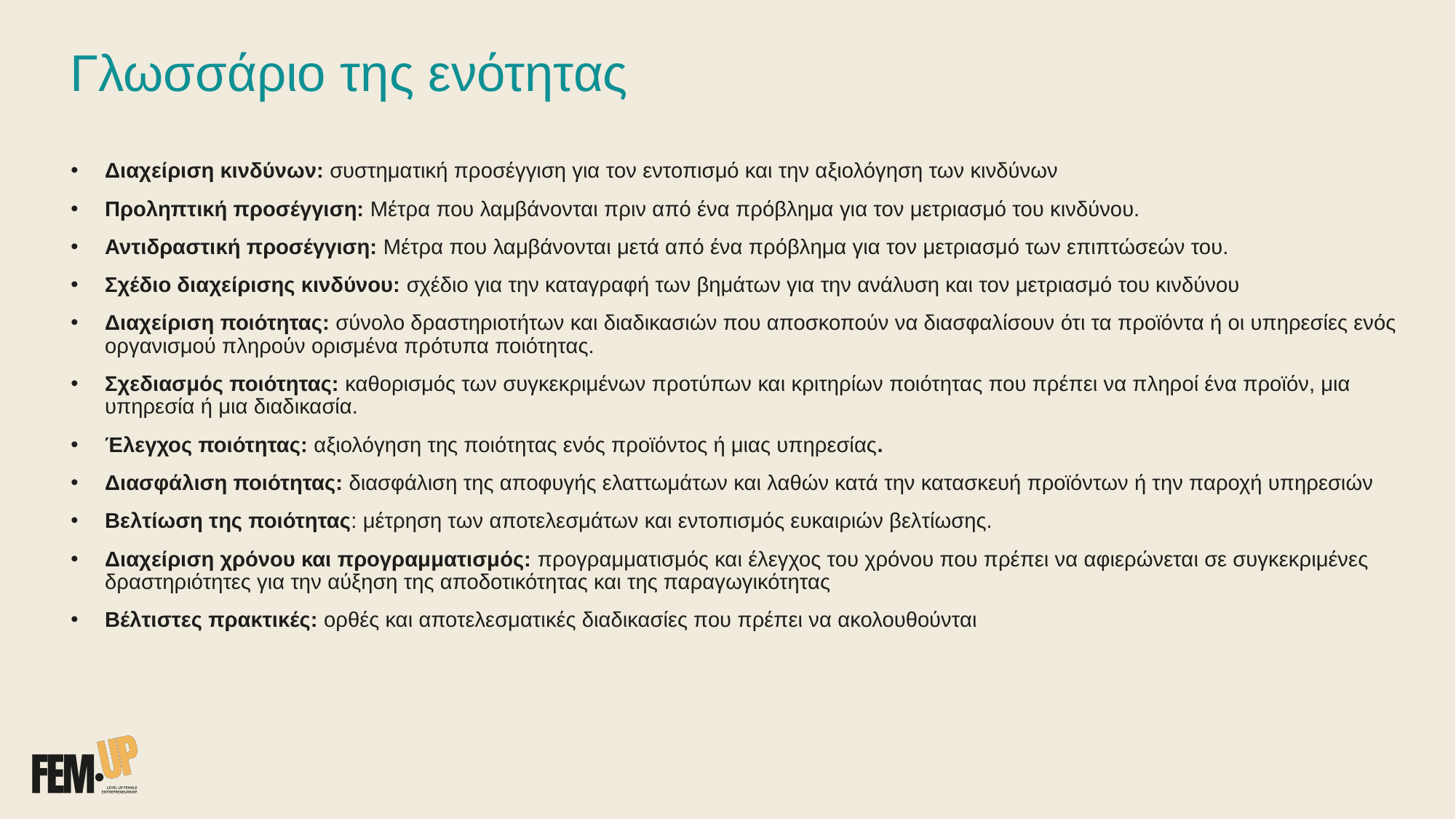

Γλωσσάριο της ενότητας
Διαχείριση κινδύνων: συστηματική προσέγγιση για τον εντοπισμό και την αξιολόγηση των κινδύνων
Προληπτική προσέγγιση: Μέτρα που λαμβάνονται πριν από ένα πρόβλημα για τον μετριασμό του κινδύνου.
Αντιδραστική προσέγγιση: Μέτρα που λαμβάνονται μετά από ένα πρόβλημα για τον μετριασμό των επιπτώσεών του.
Σχέδιο διαχείρισης κινδύνου: σχέδιο για την καταγραφή των βημάτων για την ανάλυση και τον μετριασμό του κινδύνου
Διαχείριση ποιότητας: σύνολο δραστηριοτήτων και διαδικασιών που αποσκοπούν να διασφαλίσουν ότι τα προϊόντα ή οι υπηρεσίες ενός οργανισμού πληρούν ορισμένα πρότυπα ποιότητας.
Σχεδιασμός ποιότητας: καθορισμός των συγκεκριμένων προτύπων και κριτηρίων ποιότητας που πρέπει να πληροί ένα προϊόν, μια υπηρεσία ή μια διαδικασία.
Έλεγχος ποιότητας: αξιολόγηση της ποιότητας ενός προϊόντος ή μιας υπηρεσίας.
Διασφάλιση ποιότητας: διασφάλιση της αποφυγής ελαττωμάτων και λαθών κατά την κατασκευή προϊόντων ή την παροχή υπηρεσιών
Βελτίωση της ποιότητας: μέτρηση των αποτελεσμάτων και εντοπισμός ευκαιριών βελτίωσης.
Διαχείριση χρόνου και προγραμματισμός: προγραμματισμός και έλεγχος του χρόνου που πρέπει να αφιερώνεται σε συγκεκριμένες δραστηριότητες για την αύξηση της αποδοτικότητας και της παραγωγικότητας
Βέλτιστες πρακτικές: ορθές και αποτελεσματικές διαδικασίες που πρέπει να ακολουθούνται